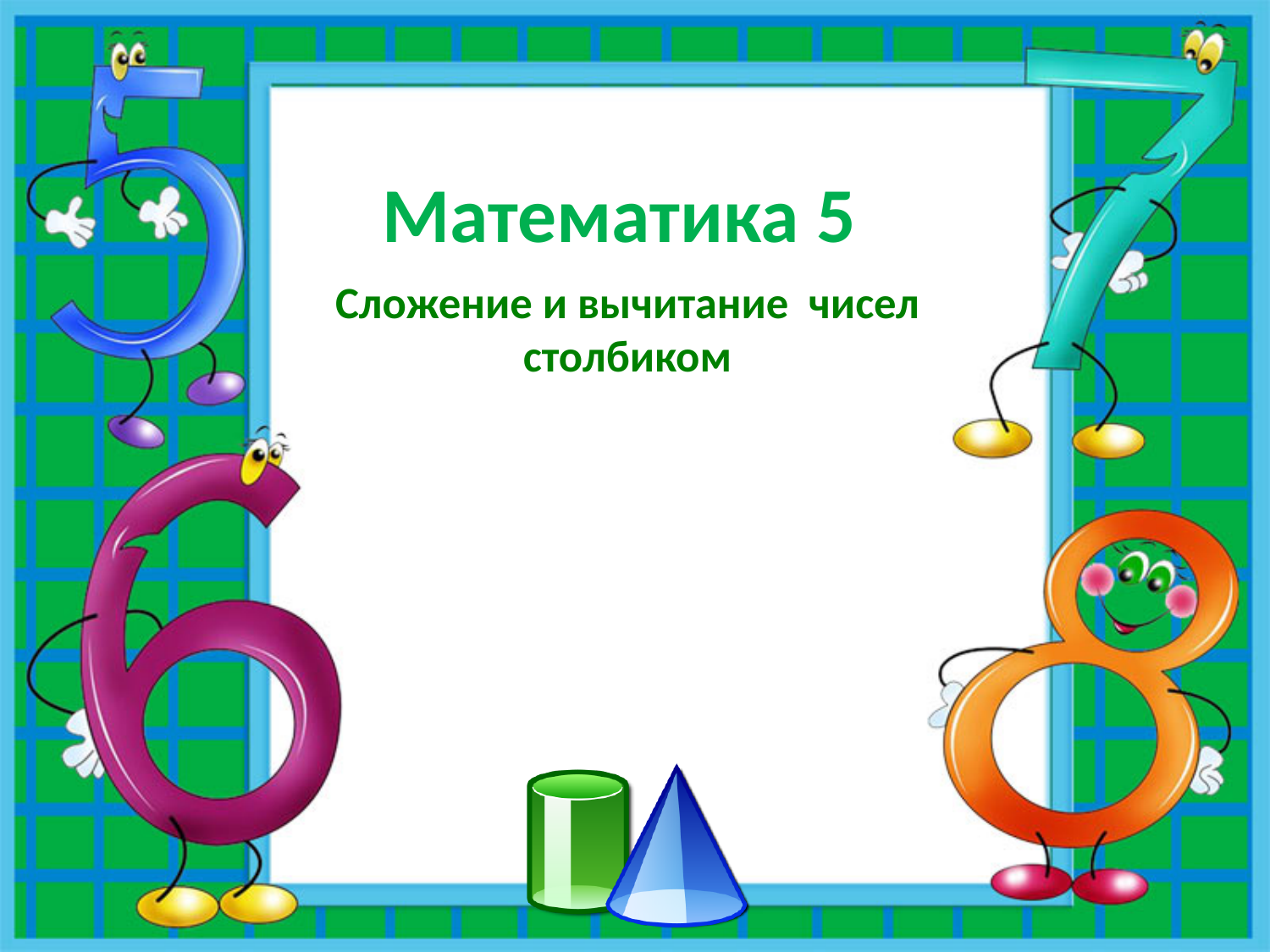

# Математика 5
Сложение и вычитание  чисел столбиком